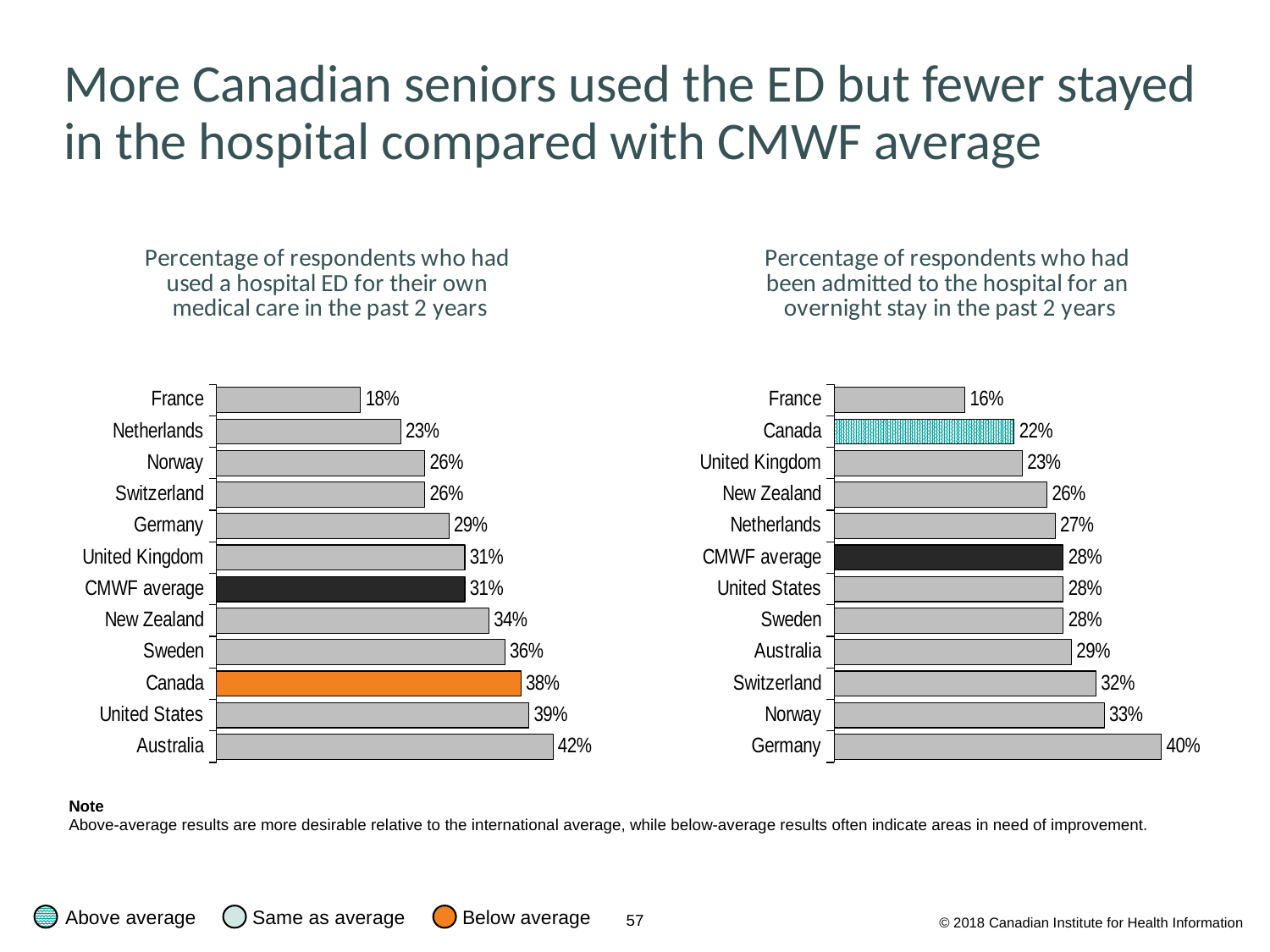

# More Canadian seniors used the ED but fewer stayed in the hospital compared with CMWF average

### Chart

| Category | Series 1 |
|---|---|
| Australia | 0.42 |
| United States | 0.39 |
| Canada | 0.38 |
| Sweden | 0.36 |
| New Zealand | 0.34 |
| CMWF average | 0.31 |
| United Kingdom | 0.31 |
| Germany | 0.29 |
| Switzerland | 0.26 |
| Norway | 0.26 |
| Netherlands | 0.23 |
| France | 0.18 |

### Chart

| Category | Series 1 |
|---|---|
| Germany | 0.4 |
| Norway | 0.33 |
| Switzerland | 0.32 |
| Australia | 0.29 |
| Sweden | 0.28 |
| United States | 0.28 |
| CMWF average | 0.28 |
| Netherlands | 0.27 |
| New Zealand | 0.26 |
| United Kingdom | 0.23 |
| Canada | 0.22 |
| France | 0.16 |
Note
Above-average results are more desirable relative to the international average, while below-average results often indicate areas in need of improvement.
Below average

Above average

Same as average

© 2018 Canadian Institute for Health Information
57